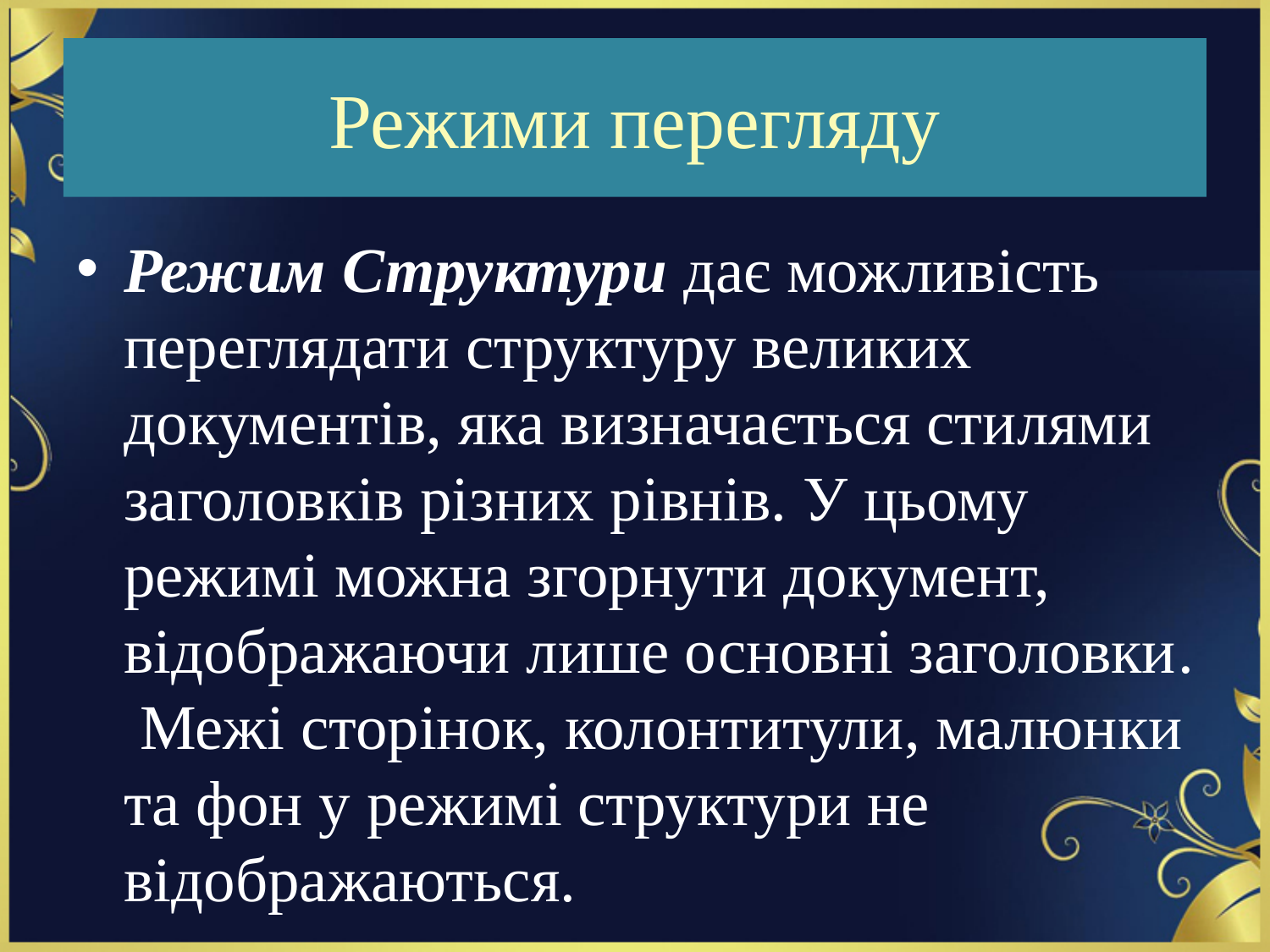

#
Режими перегляду
Режим Структури дає можливість переглядати структуру великих документів, яка визначається стилями заголовків різних рівнів. У цьому режимі можна згорнути документ, відображаючи лише основні заголовки.  Межі сторінок, колонтитули, малюнки та фон у режимі структури не відображаються.